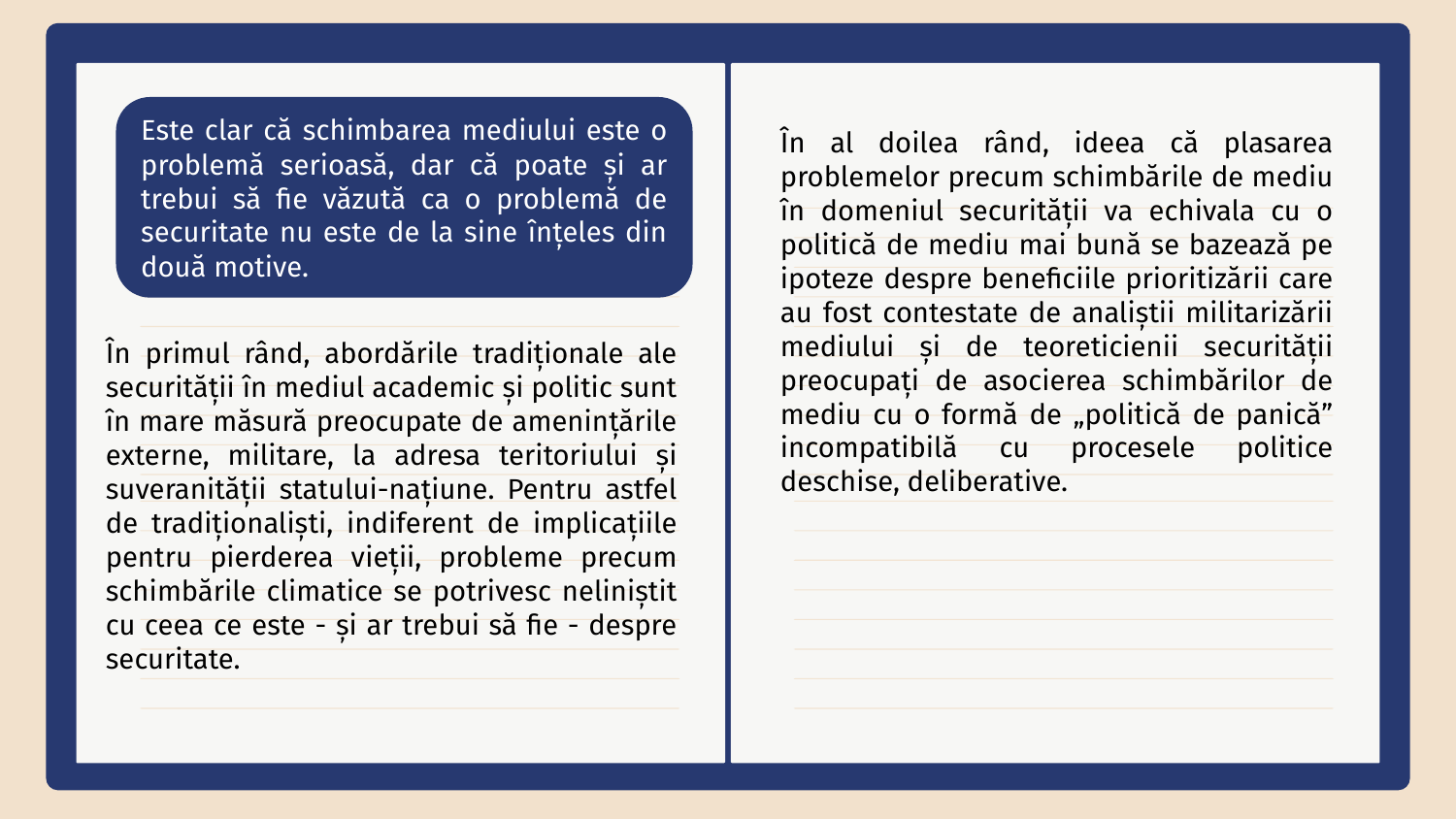

Este clar că schimbarea mediului este o problemă serioasă, dar că poate și ar trebui să fie văzută ca o problemă de securitate nu este de la sine înțeles din două motive.
În al doilea rând, ideea că plasarea problemelor precum schimbările de mediu în domeniul securității va echivala cu o politică de mediu mai bună se bazează pe ipoteze despre beneficiile prioritizării care au fost contestate de analiștii militarizării mediului și de teoreticienii securității preocupați de asocierea schimbărilor de mediu cu o formă de „politică de panică” incompatibilă cu procesele politice deschise, deliberative.
În primul rând, abordările tradiționale ale securității în mediul academic și politic sunt în mare măsură preocupate de amenințările externe, militare, la adresa teritoriului și suveranității statului-națiune. Pentru astfel de tradiționaliști, indiferent de implicațiile pentru pierderea vieții, probleme precum schimbările climatice se potrivesc neliniștit cu ceea ce este - și ar trebui să fie - despre securitate.